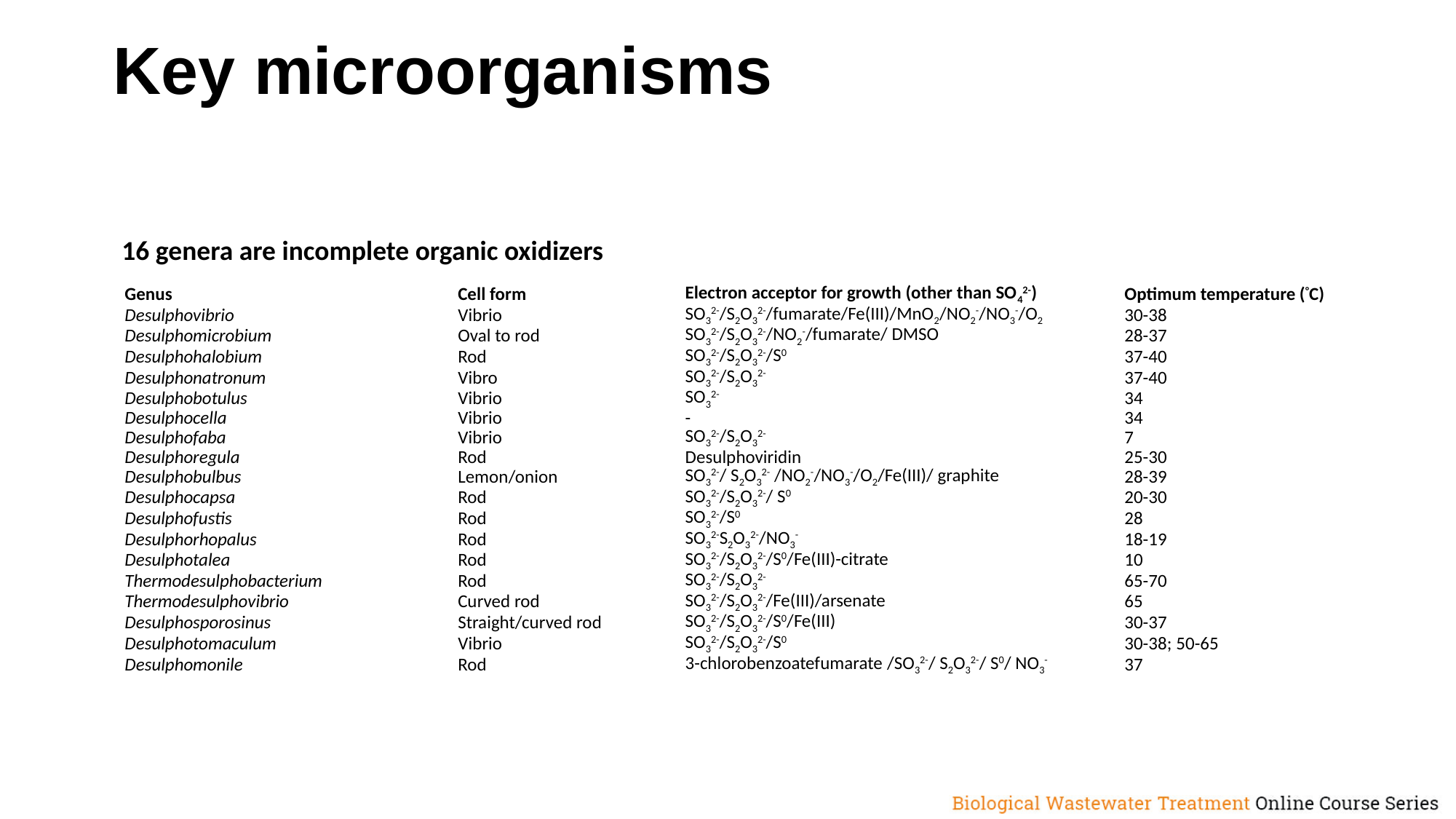

# Key microorganisms
16 genera are incomplete organic oxidizers
| Genus | Cell form | Electron acceptor for growth (other than SO42-) | Optimum temperature (°C) |
| --- | --- | --- | --- |
| Desulphovibrio | Vibrio | SO32-/S2O32-/fumarate/Fe(III)/MnO2/NO2-/NO3-/O2 | 30-38 |
| Desulphomicrobium | Oval to rod | SO32-/S2O32-/NO2-/fumarate/ DMSO | 28-37 |
| Desulphohalobium | Rod | SO32-/S2O32-/S0 | 37-40 |
| Desulphonatronum | Vibro | SO32-/S2O32- | 37-40 |
| Desulphobotulus | Vibrio | SO32- | 34 |
| Desulphocella | Vibrio | - | 34 |
| Desulphofaba | Vibrio | SO32-/S2O32- | 7 |
| Desulphoregula | Rod | Desulphoviridin | 25-30 |
| Desulphobulbus | Lemon/onion | SO32-/ S2O32- /NO2-/NO3-/O2/Fe(III)/ graphite | 28-39 |
| Desulphocapsa | Rod | SO32-/S2O32-/ S0 | 20-30 |
| Desulphofustis | Rod | SO32-/S0 | 28 |
| Desulphorhopalus | Rod | SO32-S2O32-/NO3- | 18-19 |
| Desulphotalea | Rod | SO32-/S2O32-/S0/Fe(III)-citrate | 10 |
| Thermodesulphobacterium | Rod | SO32-/S2O32- | 65-70 |
| Thermodesulphovibrio | Curved rod | SO32-/S2O32-/Fe(III)/arsenate | 65 |
| Desulphosporosinus | Straight/curved rod | SO32-/S2O32-/S0/Fe(III) | 30-37 |
| Desulphotomaculum | Vibrio | SO32-/S2O32-/S0 | 30-38; 50-65 |
| Desulphomonile | Rod | 3-chlorobenzoatefumarate /SO32-/ S2O32-/ S0/ NO3- | 37 |